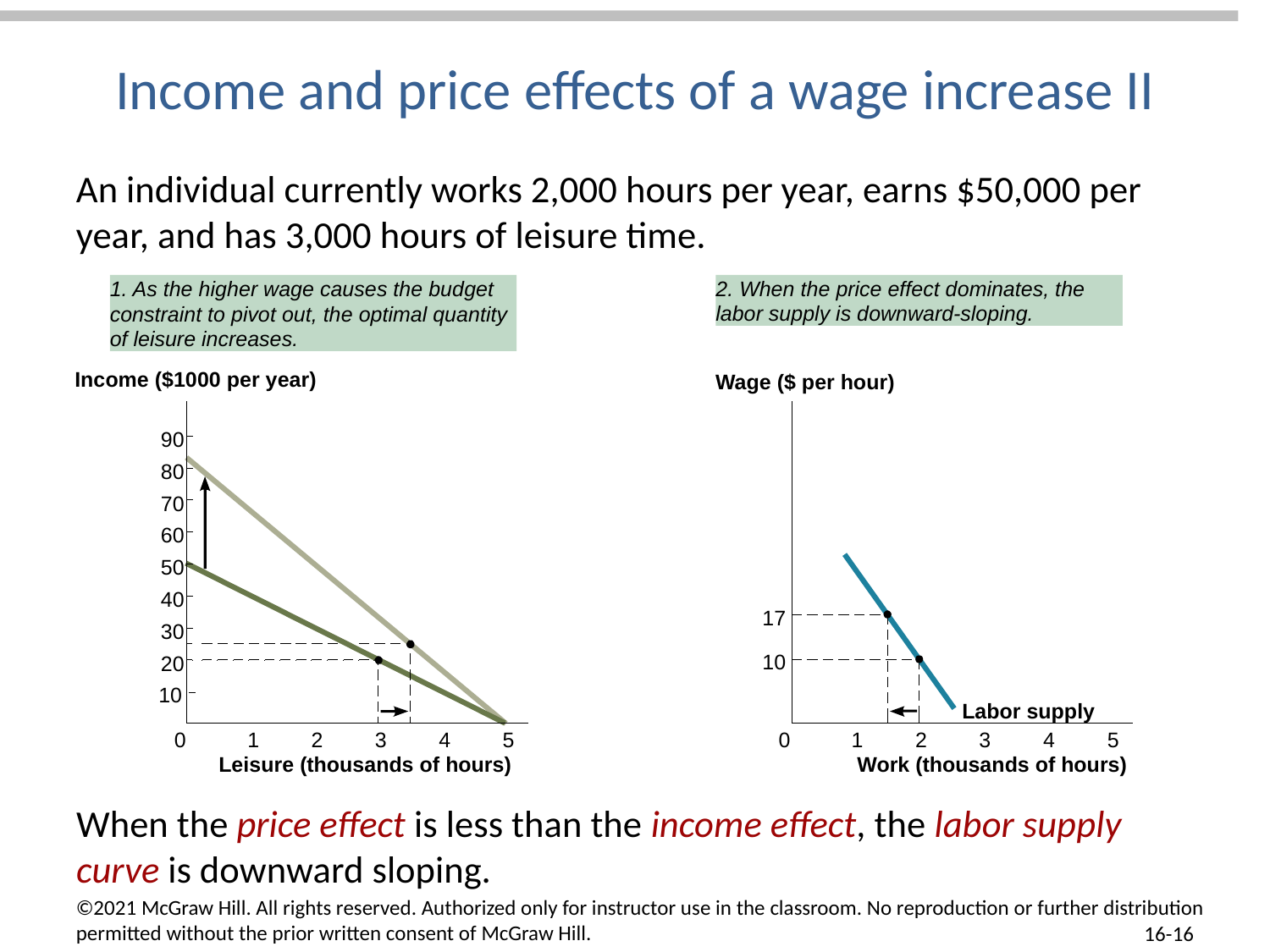

# Income and price effects of a wage increase II
An individual currently works 2,000 hours per year, earns $50,000 per year, and has 3,000 hours of leisure time.
2. When the price effect dominates, the labor supply is downward-sloping.
1. As the higher wage causes the budget constraint to pivot out, the optimal quantity of leisure increases.
Income ($1000 per year)
Wage ($ per hour)

90

80

70

60

50

40

17

30

10
20

10

Labor supply

0
1
2
3
4
5
0
1
2
3
4
5
Leisure (thousands of hours)
Work (thousands of hours)
When the price effect is less than the income effect, the labor supply curve is downward sloping.